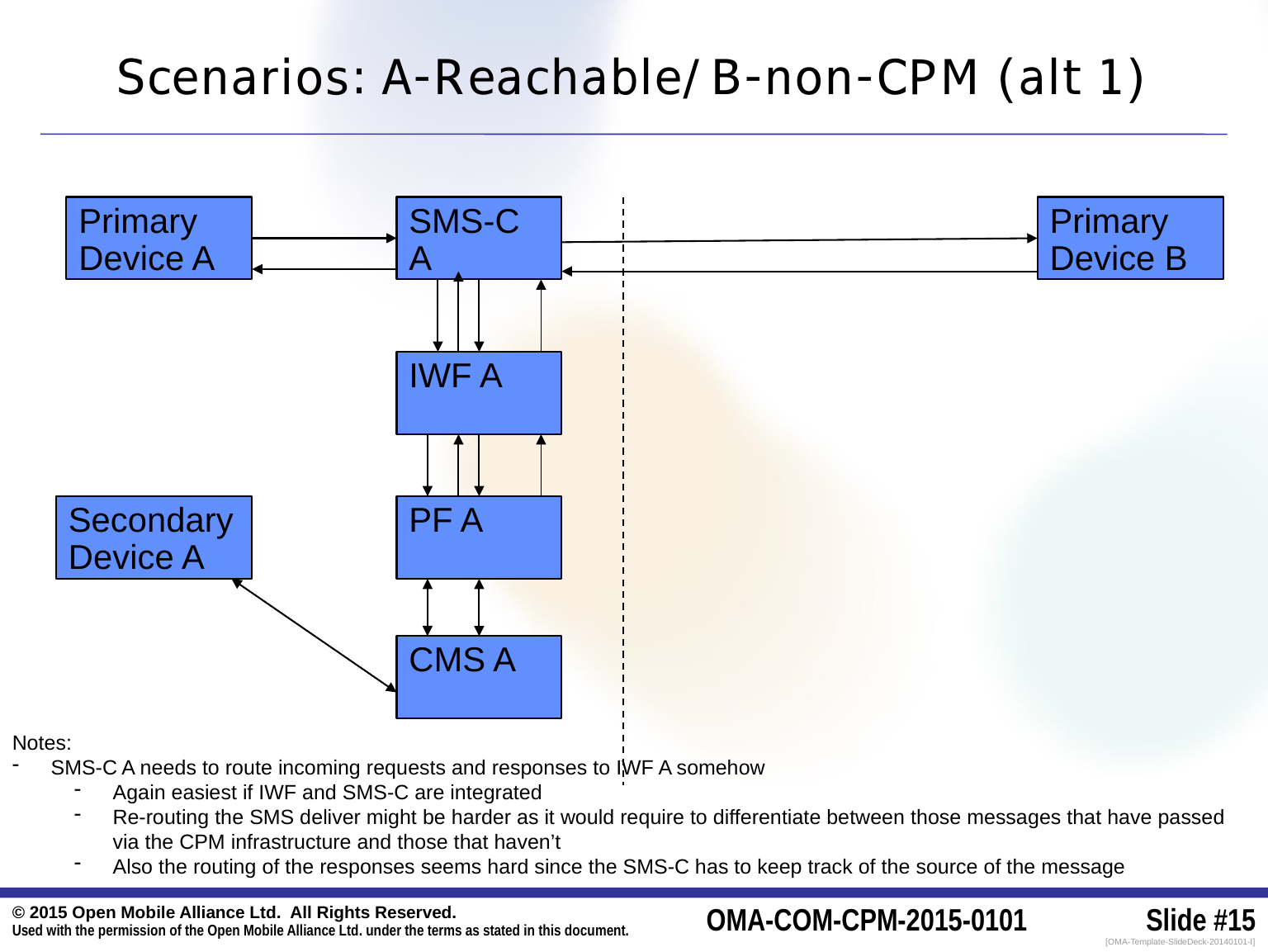

# Scenarios: A-Reachable/B-non-CPM (alt 1)
Primary Device A
SMS-C A
Primary Device B
IWF A
Secondary Device A
PF A
CMS A
Notes:
SMS-C A needs to route incoming requests and responses to IWF A somehow
Again easiest if IWF and SMS-C are integrated
Re-routing the SMS deliver might be harder as it would require to differentiate between those messages that have passed via the CPM infrastructure and those that haven’t
Also the routing of the responses seems hard since the SMS-C has to keep track of the source of the message